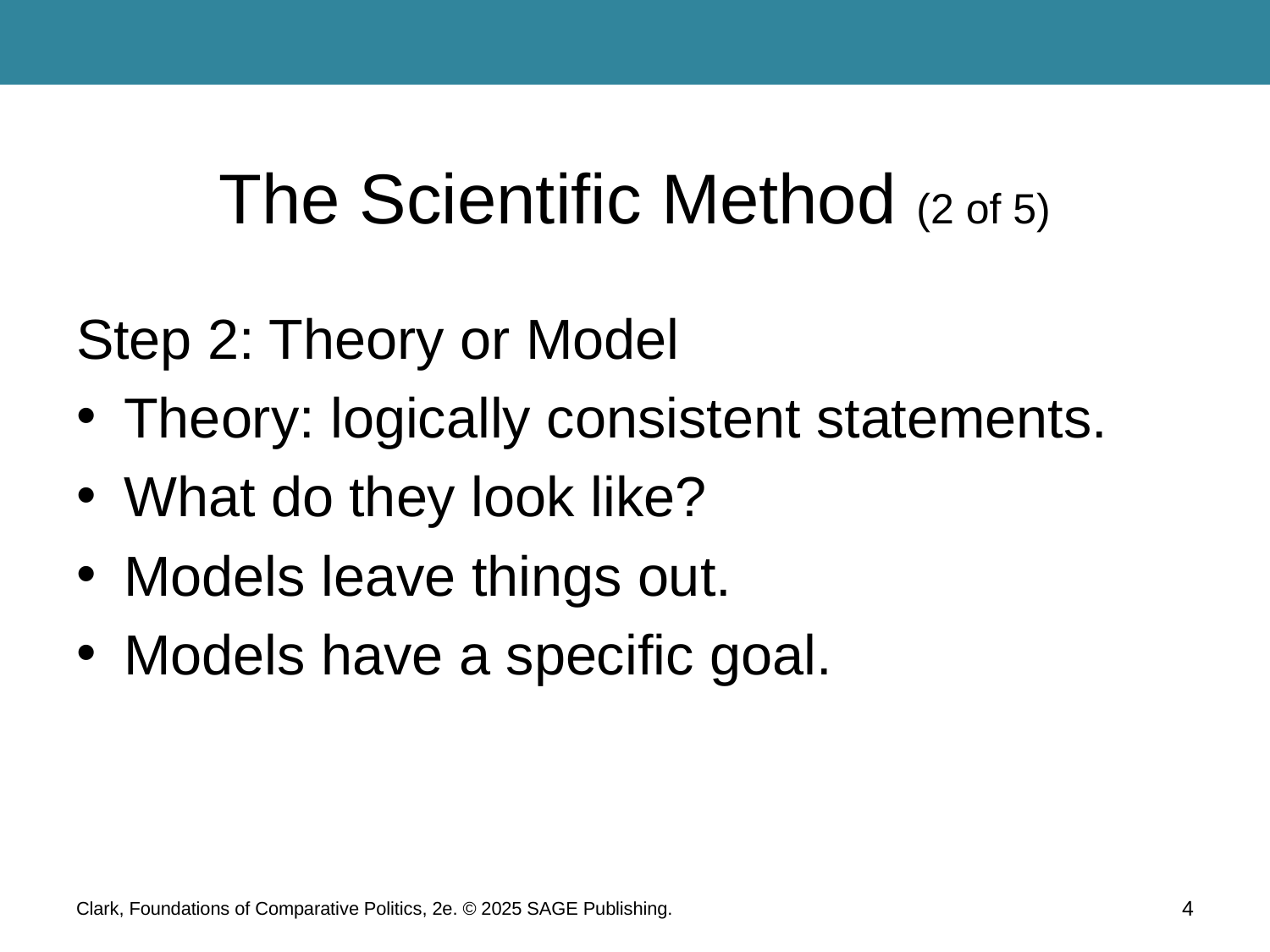

# The Scientific Method (2 of 5)
Step 2: Theory or Model
Theory: logically consistent statements.
What do they look like?
Models leave things out.
Models have a specific goal.
Clark, Foundations of Comparative Politics, 2e. © 2025 SAGE Publishing.
4